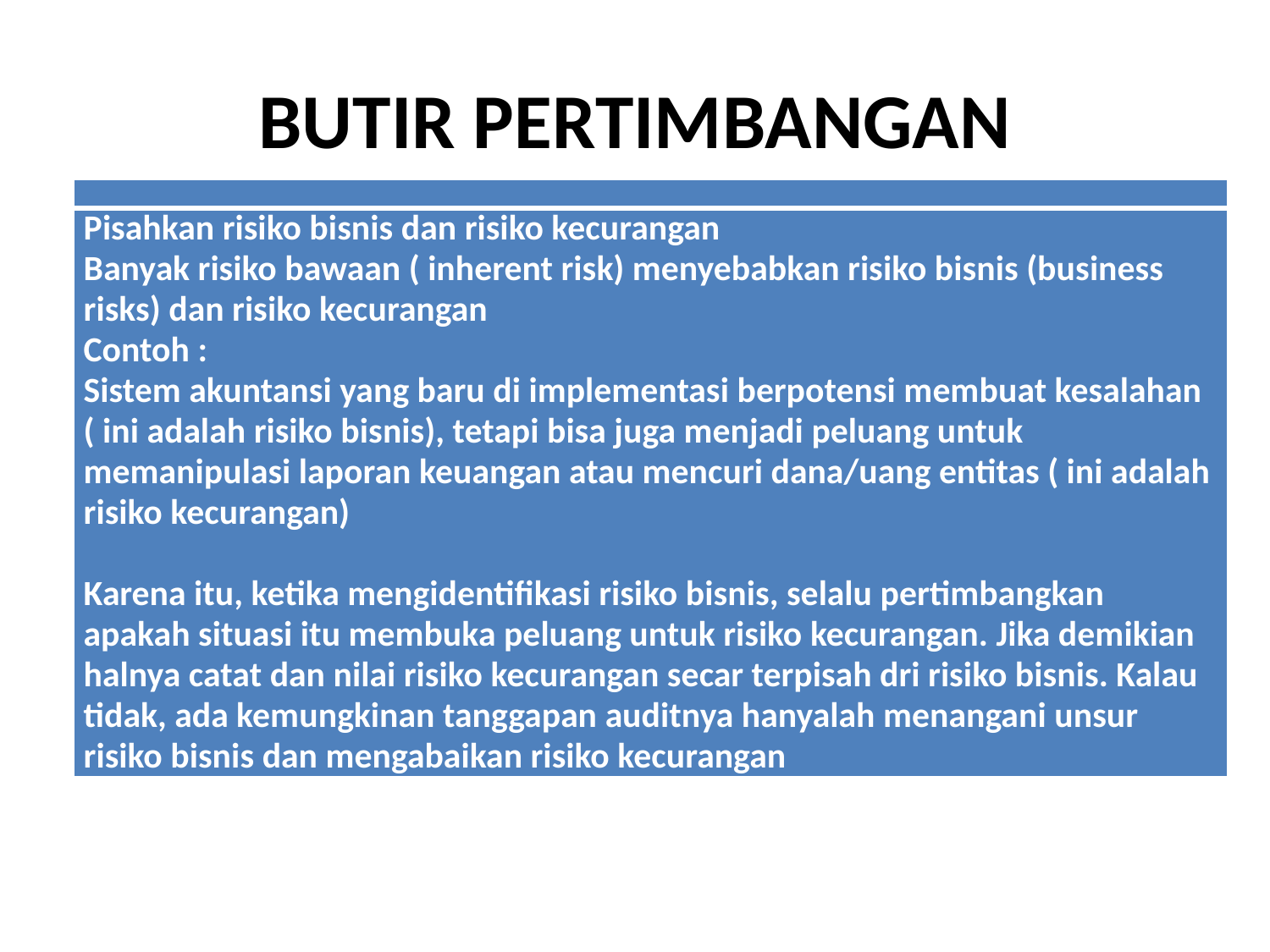

# BUTIR PERTIMBANGAN
|  |
| --- |
| Pisahkan risiko bisnis dan risiko kecurangan Banyak risiko bawaan ( inherent risk) menyebabkan risiko bisnis (business risks) dan risiko kecurangan Contoh : Sistem akuntansi yang baru di implementasi berpotensi membuat kesalahan ( ini adalah risiko bisnis), tetapi bisa juga menjadi peluang untuk memanipulasi laporan keuangan atau mencuri dana/uang entitas ( ini adalah risiko kecurangan)   Karena itu, ketika mengidentifikasi risiko bisnis, selalu pertimbangkan apakah situasi itu membuka peluang untuk risiko kecurangan. Jika demikian halnya catat dan nilai risiko kecurangan secar terpisah dri risiko bisnis. Kalau tidak, ada kemungkinan tanggapan auditnya hanyalah menangani unsur risiko bisnis dan mengabaikan risiko kecurangan |